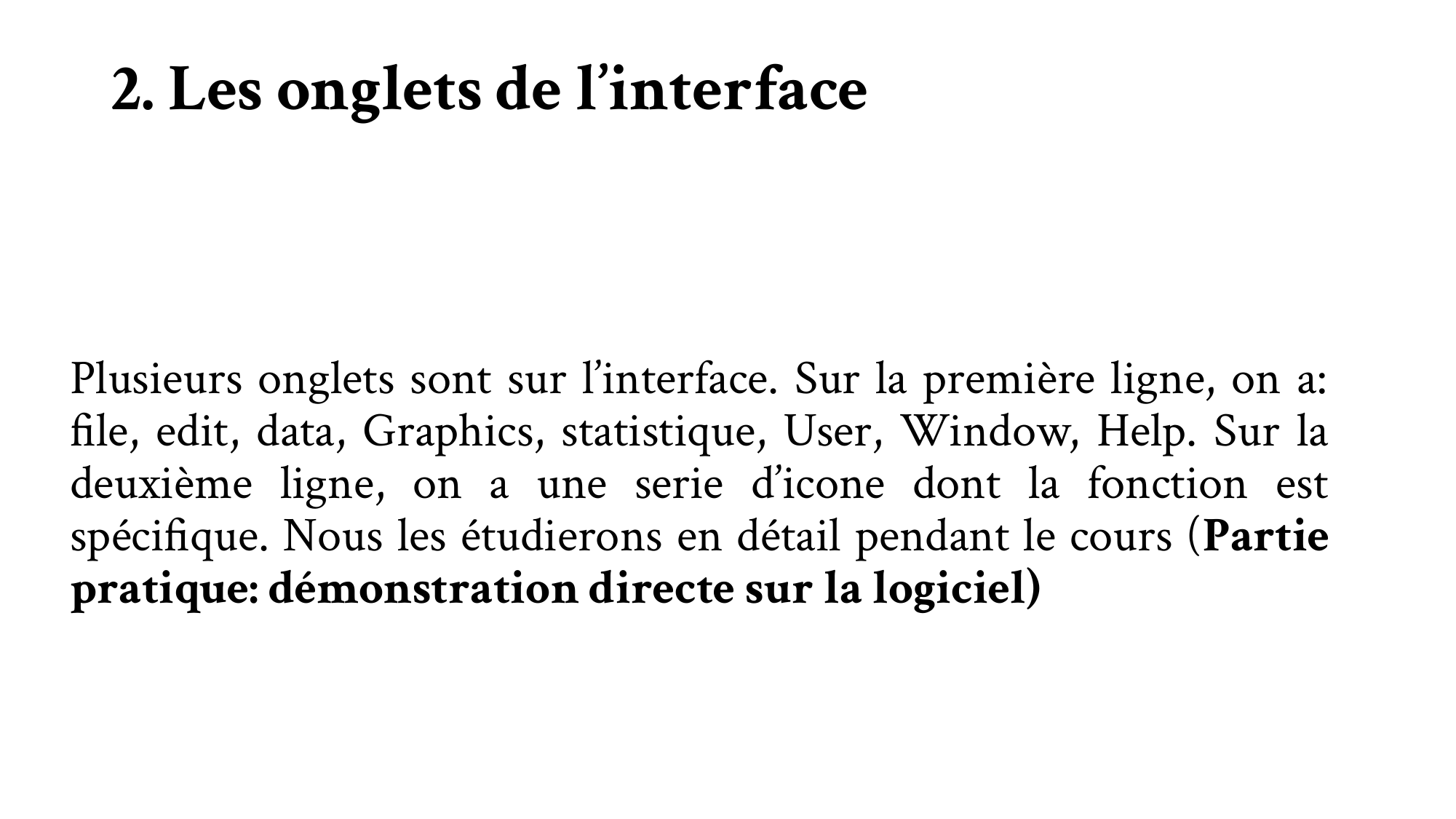

# 2. Les onglets de l’interface
Plusieurs onglets sont sur l’interface. Sur la première ligne, on a: file, edit, data, Graphics, statistique, User, Window, Help. Sur la deuxième ligne, on a une serie d’icone dont la fonction est spécifique. Nous les étudierons en détail pendant le cours (Partie pratique: démonstration directe sur la logiciel)